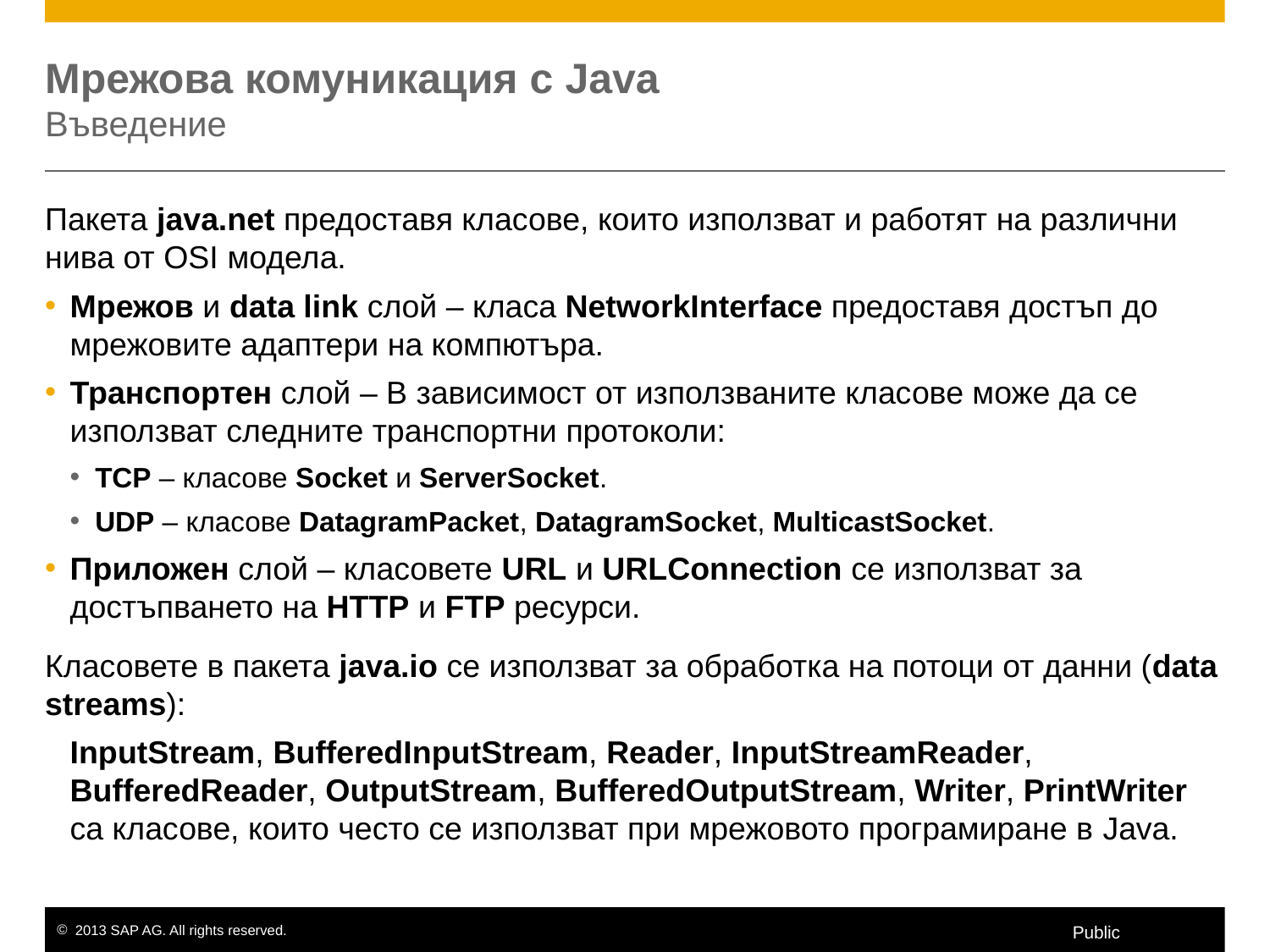

# Мрежова комуникация с Java Въведение
Пакета java.net предоставя класове, които използват и работят на различни нива от OSI модела.
Мрежов и data link слой – класа NetworkInterface предоставя достъп до мрежовите адаптери на компютъра.
Транспортен слой – В зависимост от използваните класове може да се използват следните транспортни протоколи:
TCP – класове Socket и ServerSocket.
UDP – класове DatagramPacket, DatagramSocket, MulticastSocket.
Приложен слой – класовете URL и URLConnection се използват за достъпването на HTTP и FTP ресурси.
Класовете в пакета java.io се използват за обработка на потоци от данни (data streams):
	InputStream, BufferedInputStream, Reader, InputStreamReader, BufferedReader, OutputStream, BufferedOutputStream, Writer, PrintWriter са класове, които често се използват при мрежовото програмиране в Java.